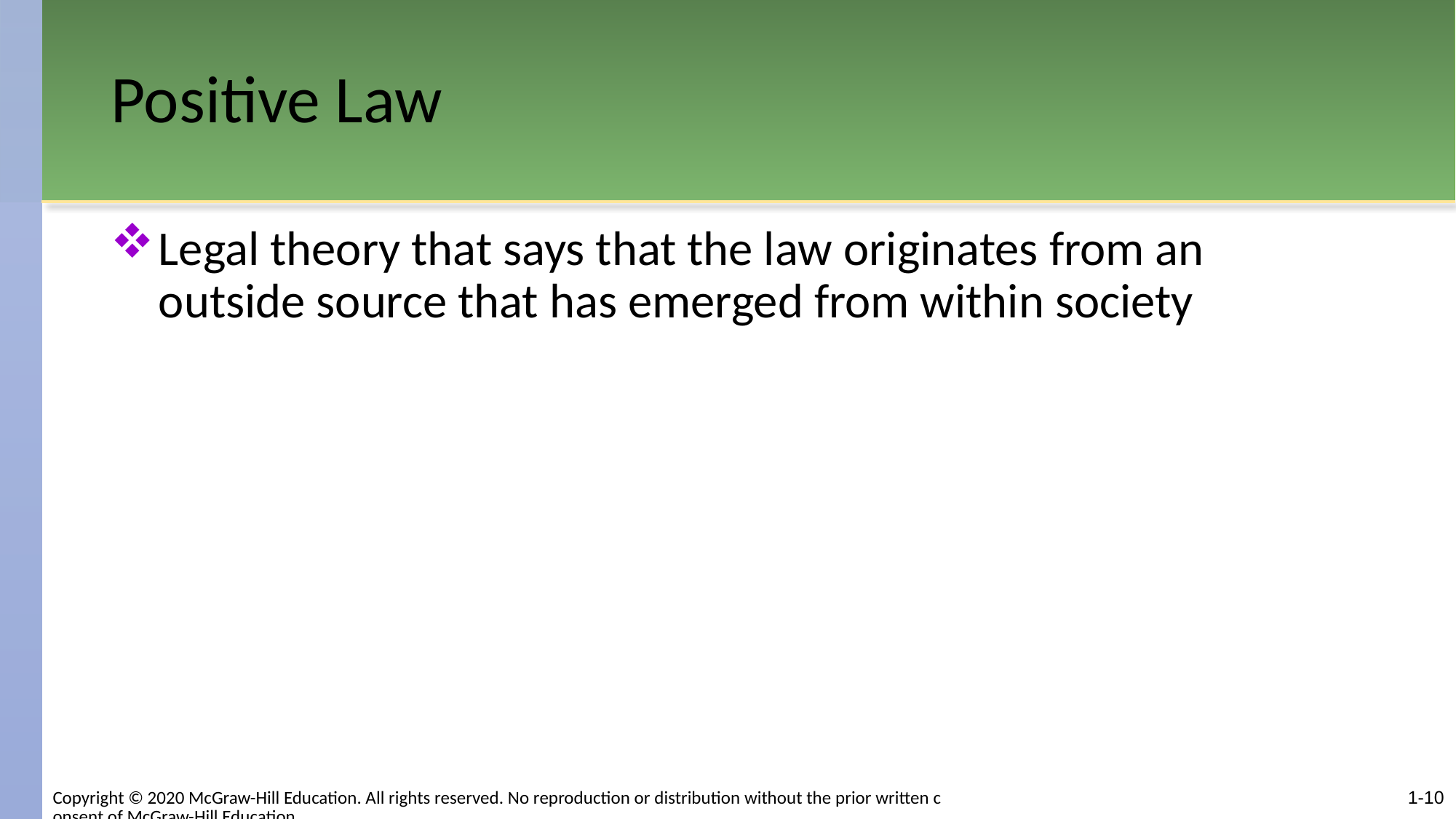

# Positive Law
Legal theory that says that the law originates from an outside source that has emerged from within society
1-10
Copyright © 2020 McGraw-Hill Education. All rights reserved. No reproduction or distribution without the prior written consent of McGraw-Hill Education.